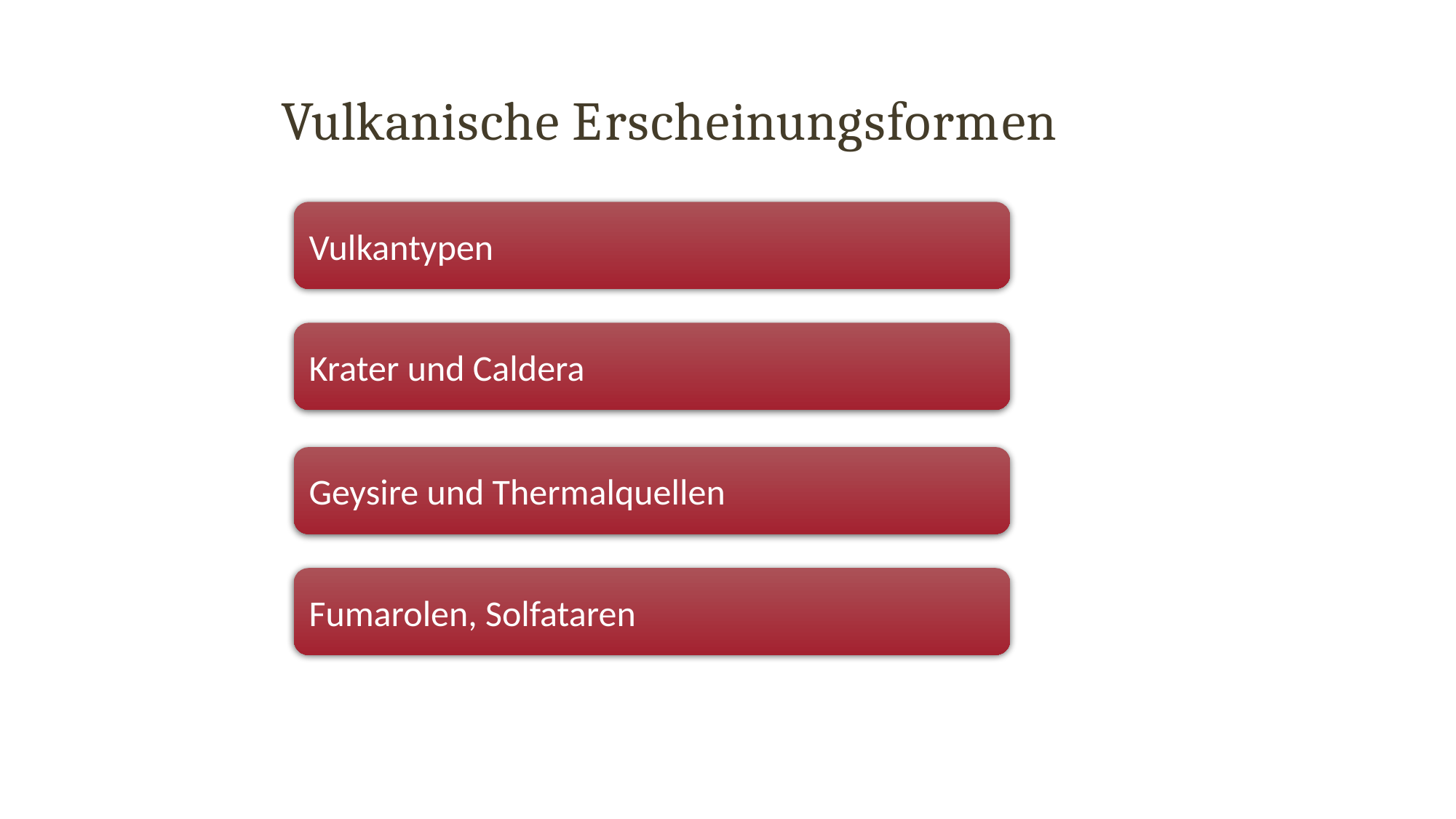

# Vulkanische Erscheinungsformen
Vulkantypen
Krater und Caldera
Geysire und Thermalquellen
Fumarolen, Solfataren